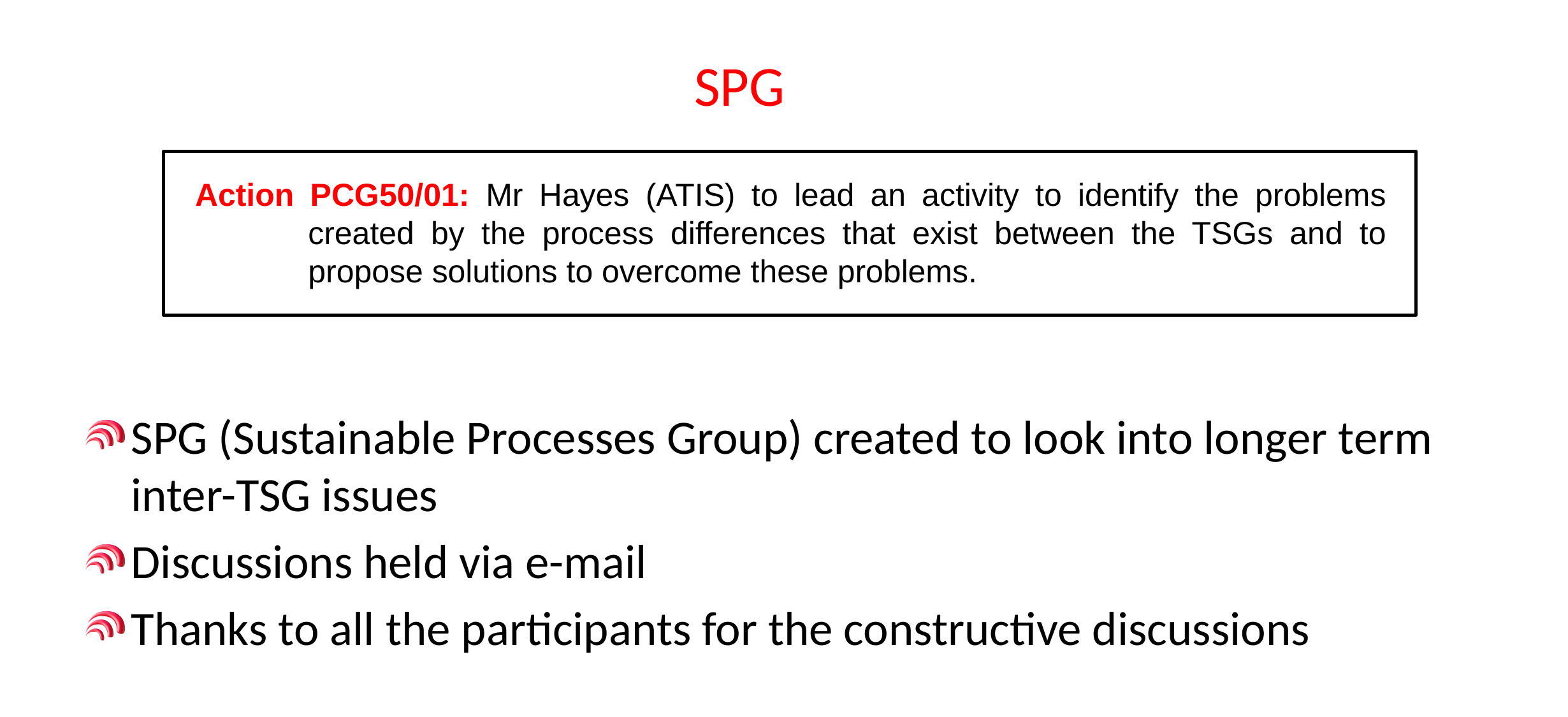

# SPG

Action PCG50/01: Mr Hayes (ATIS) to lead an activity to identify the problems created by the process differences that exist between the TSGs and to propose solutions to overcome these problems.
SPG (Sustainable Processes Group) created to look into longer term inter-TSG issues
Discussions held via e-mail
Thanks to all the participants for the constructive discussions